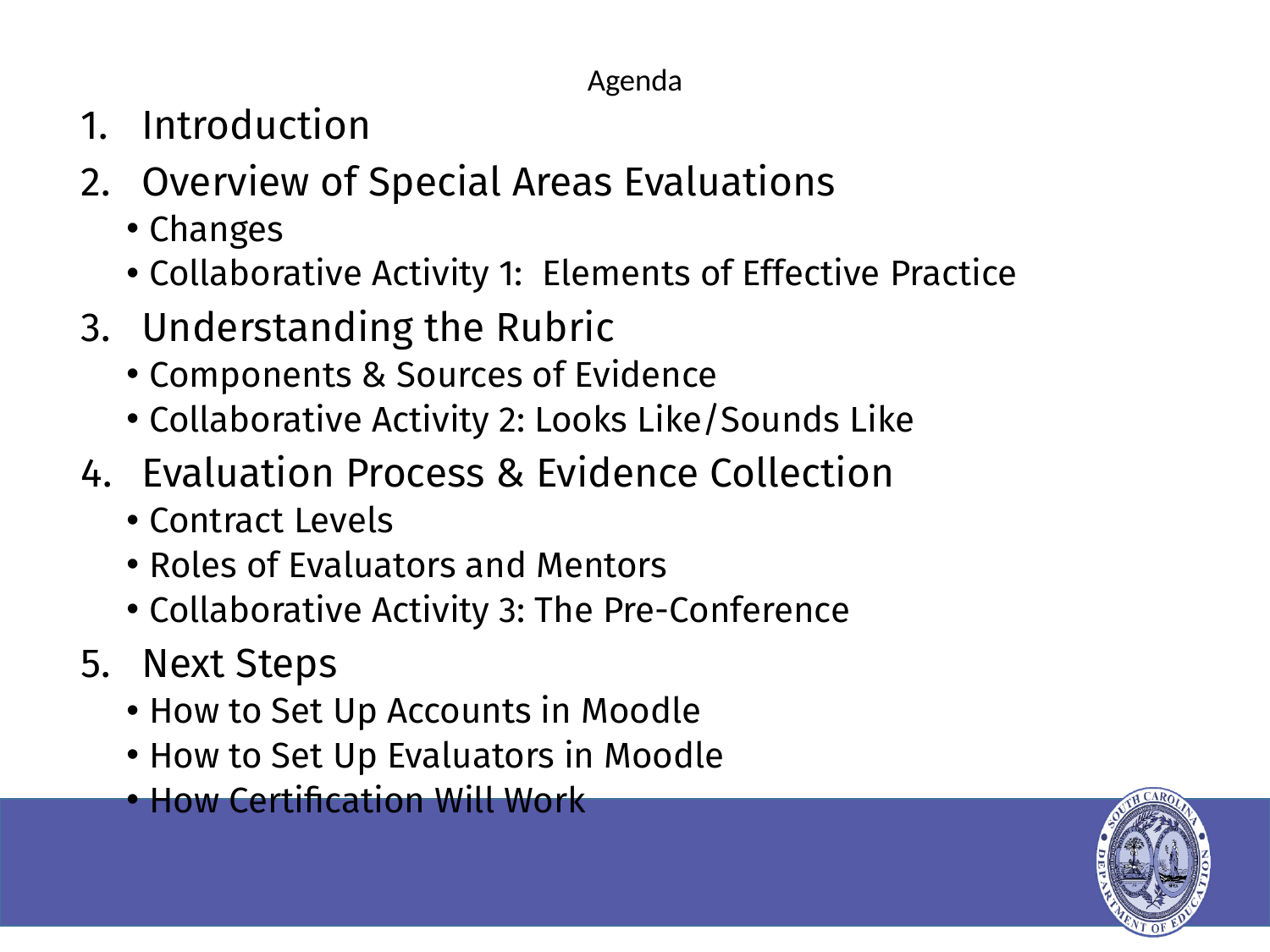

# Agenda
Introduction
Overview of Special Areas Evaluations
Changes
Collaborative Activity 1:  Elements of Effective Practice
Understanding the Rubric
Components & Sources of Evidence
Collaborative Activity 2: Looks Like/Sounds Like
Evaluation Process & Evidence Collection
Contract Levels
Roles of Evaluators and Mentors
Collaborative Activity 3: The Pre-Conference
Next Steps
How to Set Up Accounts in Moodle
How to Set Up Evaluators in Moodle
How Certification Will Work